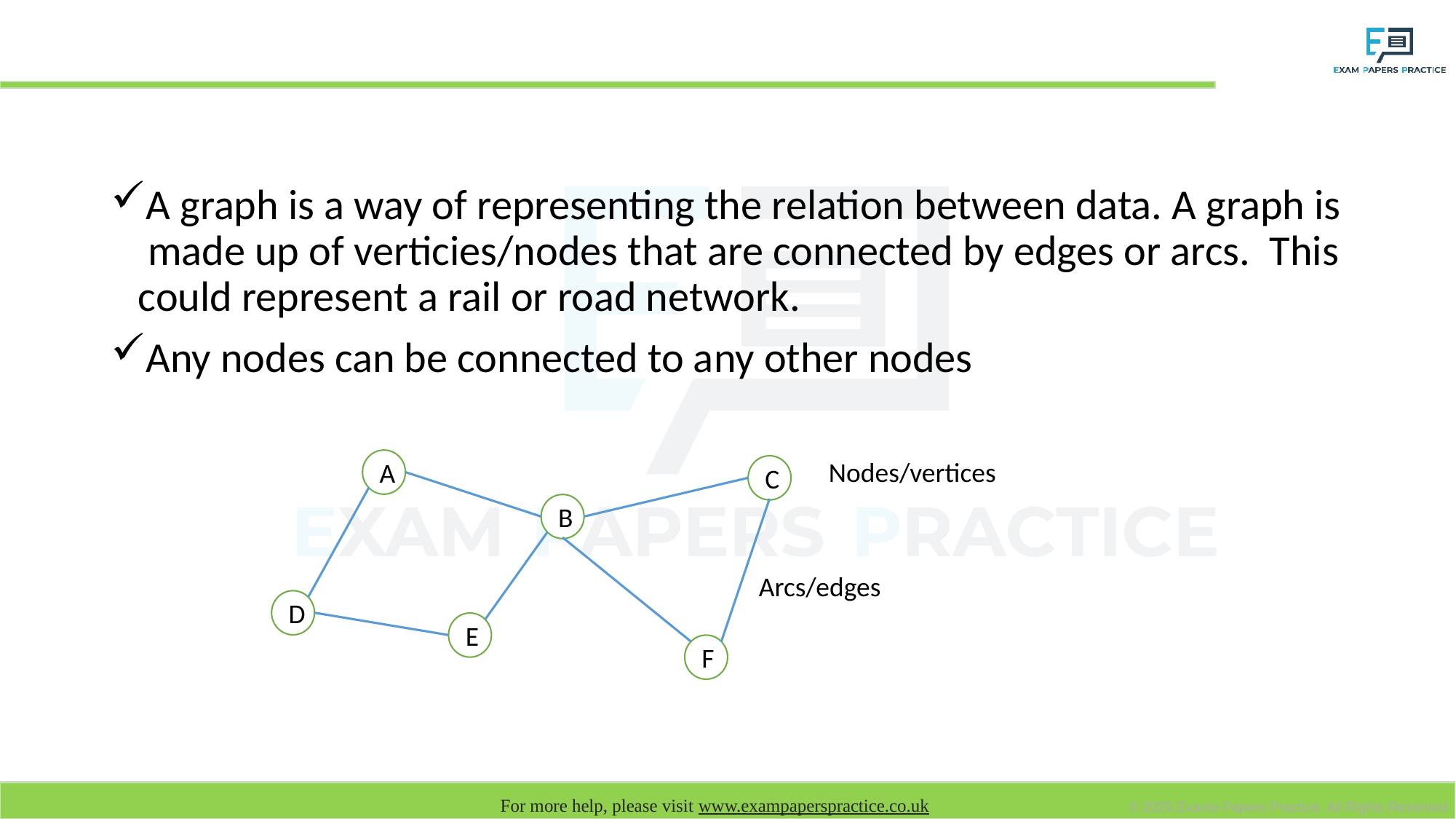

# Graphs
A graph is a way of representing the relation between data. A graph is  made up of verticies/nodes that are connected by edges or arcs.  This could represent a rail or road network.
Any nodes can be connected to any other nodes

A
Nodes/vertices
C
B
Arcs/edges
D
E
F